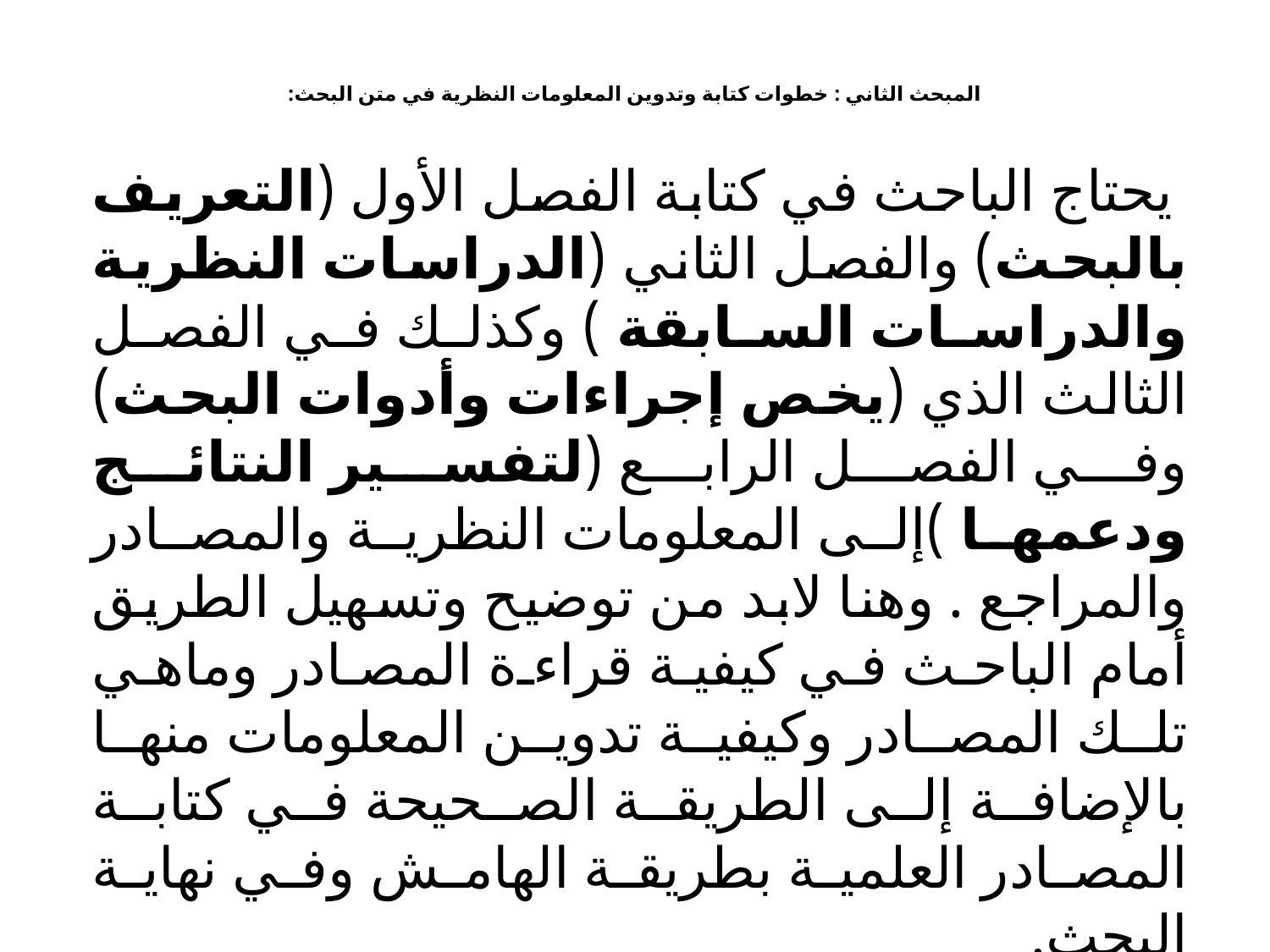

# المبحث الثاني : خطوات كتابة وتدوين المعلومات النظرية في متن البحث:
 	يحتاج الباحث في كتابة الفصل الأول (التعريف بالبحث) والفصل الثاني (الدراسات النظرية والدراسات السابقة ) وكذلك في الفصل الثالث الذي (يخص إجراءات وأدوات البحث) وفي الفصل الرابع (لتفسير النتائج ودعمها )إلى المعلومات النظرية والمصادر والمراجع . وهنا لابد من توضيح وتسهيل الطريق أمام الباحث في كيفية قراءة المصادر وماهي تلك المصادر وكيفية تدوين المعلومات منها بالإضافة إلى الطريقة الصحيحة في كتابة المصادر العلمية بطريقة الهامش وفي نهاية البحث.